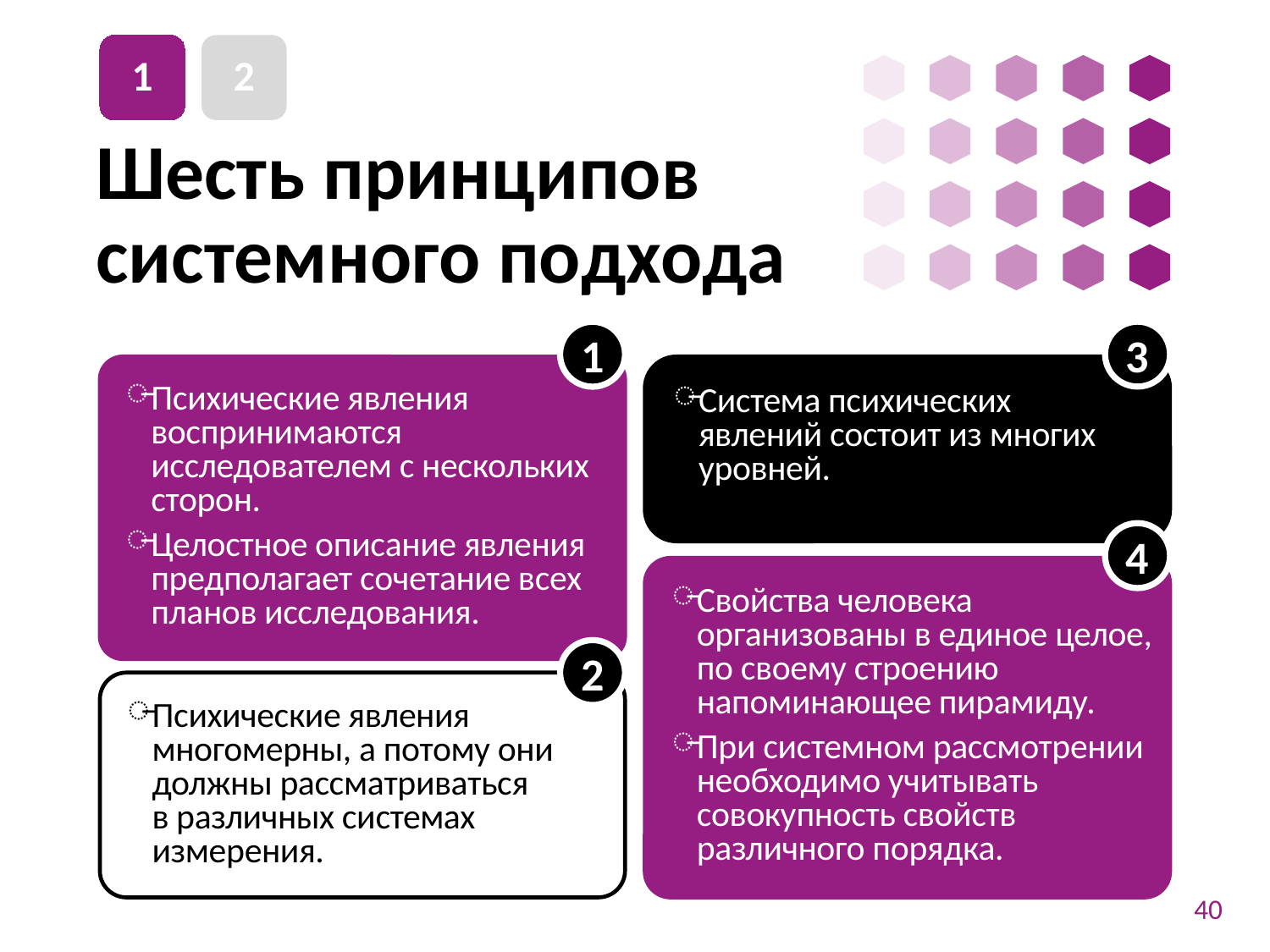

1
2

# Шесть принципов системного подхода
3
1
Психические явления воспринимаются исследователем с нескольких сторон.
Целостное описание явления предполагает сочетание всех планов исследования.
Система психических
явлений состоит из многих уровней.
4
Свойства человека организованы в единое целое, по своему строению напоминающее пирамиду.
При системном рассмотрении необходимо учитывать совокупность свойств различного порядка.
2
Психические явления многомерны, а потому они должны рассматриваться
в различных системах измерения.
40